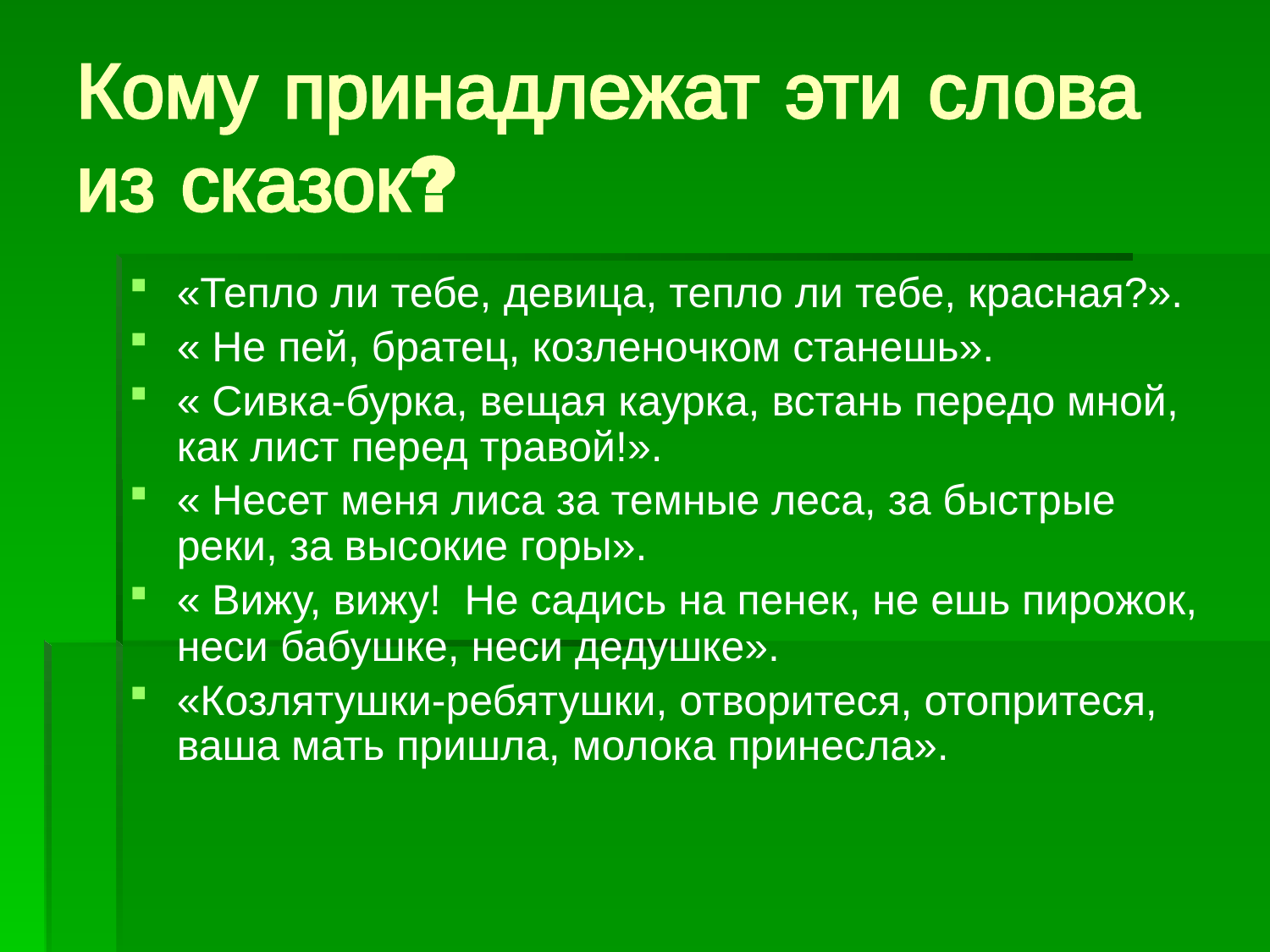

# Кому принадлежат эти слова из сказок?
«Тепло ли тебе, девица, тепло ли тебе, красная?».
« Не пей, братец, козленочком станешь».
« Сивка-бурка, вещая каурка, встань передо мной, как лист перед травой!».
« Несет меня лиса за темные леса, за быстрые реки, за высокие горы».
« Вижу, вижу!  Не садись на пенек, не ешь пирожок, неси бабушке, неси дедушке».
«Козлятушки-ребятушки, отворитеся, отопритеся, ваша мать пришла, молока принесла».